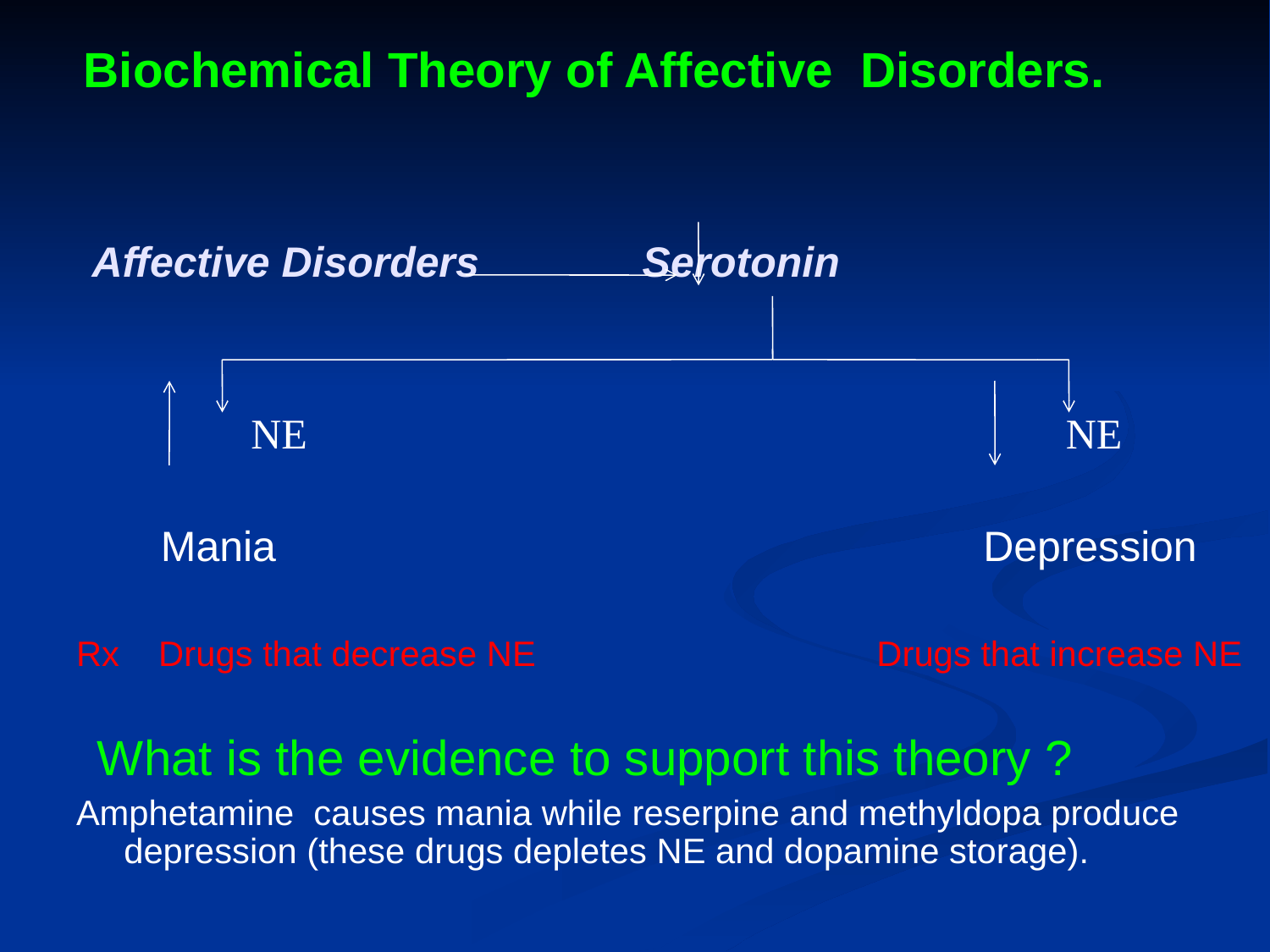

Biochemical Theory of Affective  Disorders.
 Affective Disorders		 Serotonin

		NE					                 NE

        Mania				                   Depression

Rx    Drugs that decrease NE                                   Drugs that increase NE

  What is the evidence to support this theory ?
Amphetamine  causes mania while reserpine and methyldopa produce depression (these drugs depletes NE and dopamine storage).